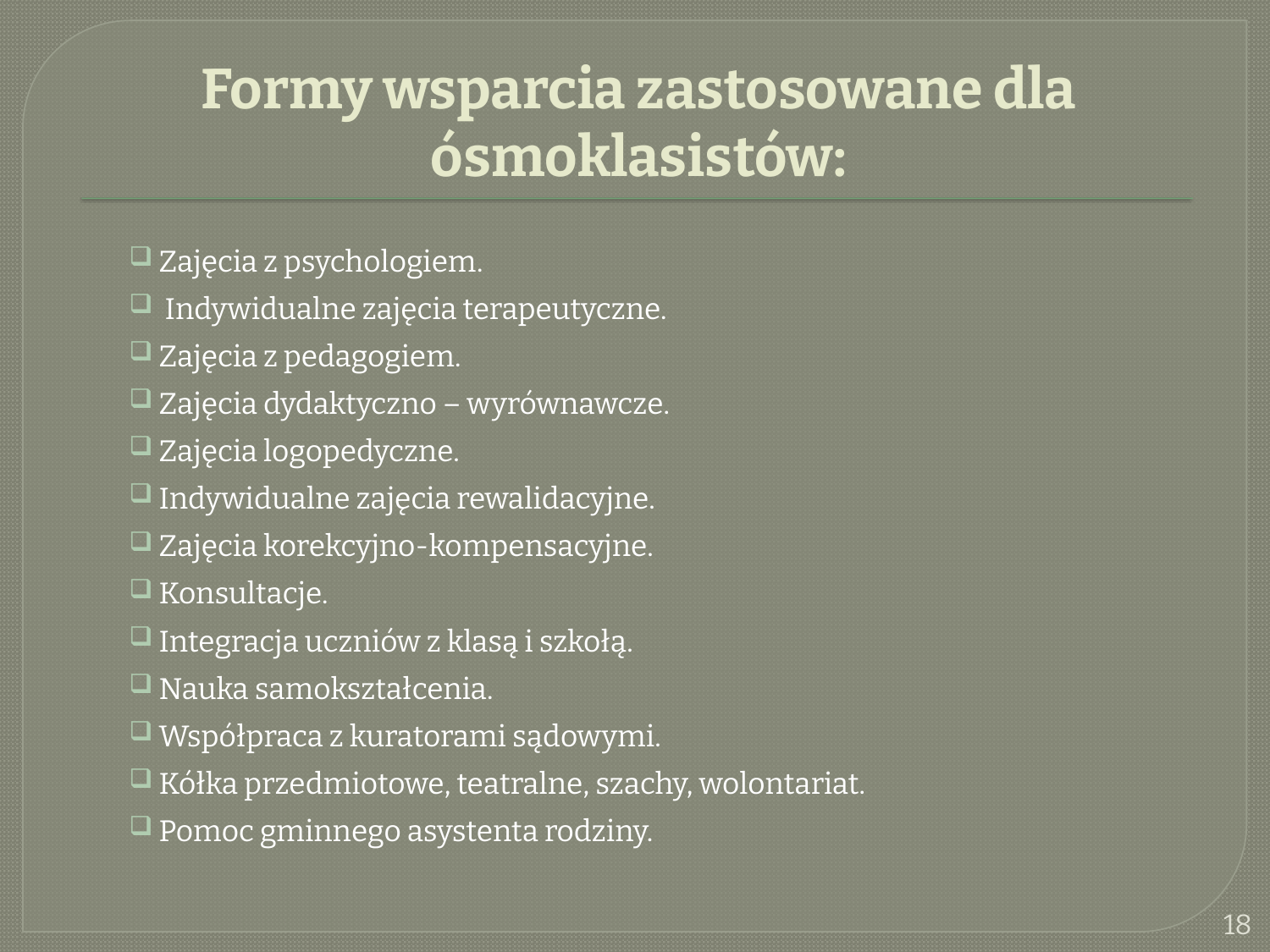

# Formy wsparcia zastosowane dla ósmoklasistów:
Zajęcia z psychologiem.
 Indywidualne zajęcia terapeutyczne.
Zajęcia z pedagogiem.
Zajęcia dydaktyczno – wyrównawcze.
Zajęcia logopedyczne.
Indywidualne zajęcia rewalidacyjne.
Zajęcia korekcyjno-kompensacyjne.
Konsultacje.
Integracja uczniów z klasą i szkołą.
Nauka samokształcenia.
Współpraca z kuratorami sądowymi.
Kółka przedmiotowe, teatralne, szachy, wolontariat.
Pomoc gminnego asystenta rodziny.
18